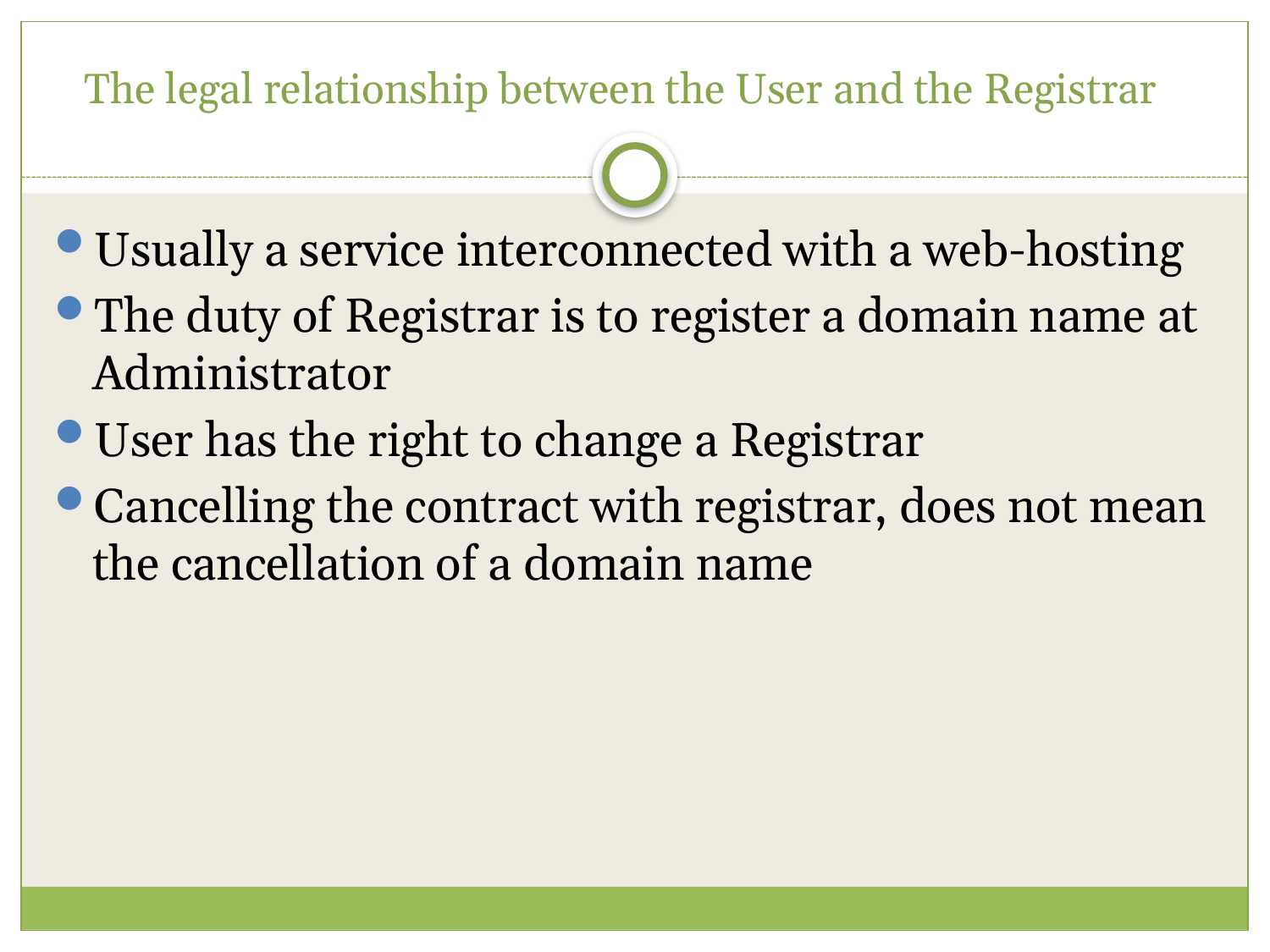

# The legal relationship between the User and the Registrar
Usually a service interconnected with a web-hosting
The duty of Registrar is to register a domain name at Administrator
User has the right to change a Registrar
Cancelling the contract with registrar, does not mean the cancellation of a domain name